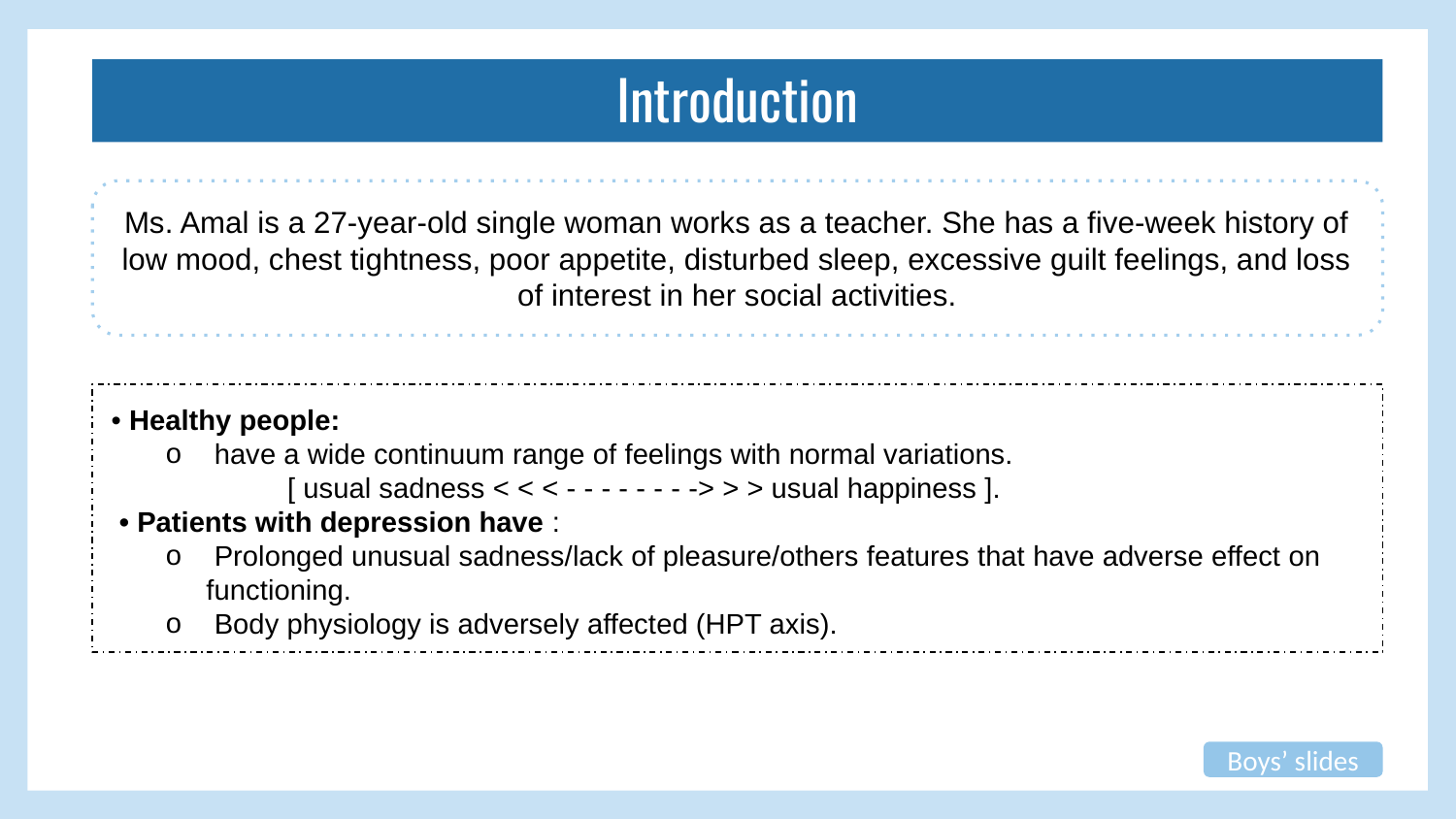

Introduction
Ms. Amal is a 27-year-old single woman works as a teacher. She has a five-week history of low mood, chest tightness, poor appetite, disturbed sleep, excessive guilt feelings, and loss of interest in her social activities.

• Healthy people:
 have a wide continuum range of feelings with normal variations.
                      [ usual sadness < < < - - - - - - - -> > > usual happiness ].
 • Patients with depression have :
 Prolonged unusual sadness/lack of pleasure/others features that have adverse effect on functioning.
 Body physiology is adversely affected (HPT axis).
Boys’ slides